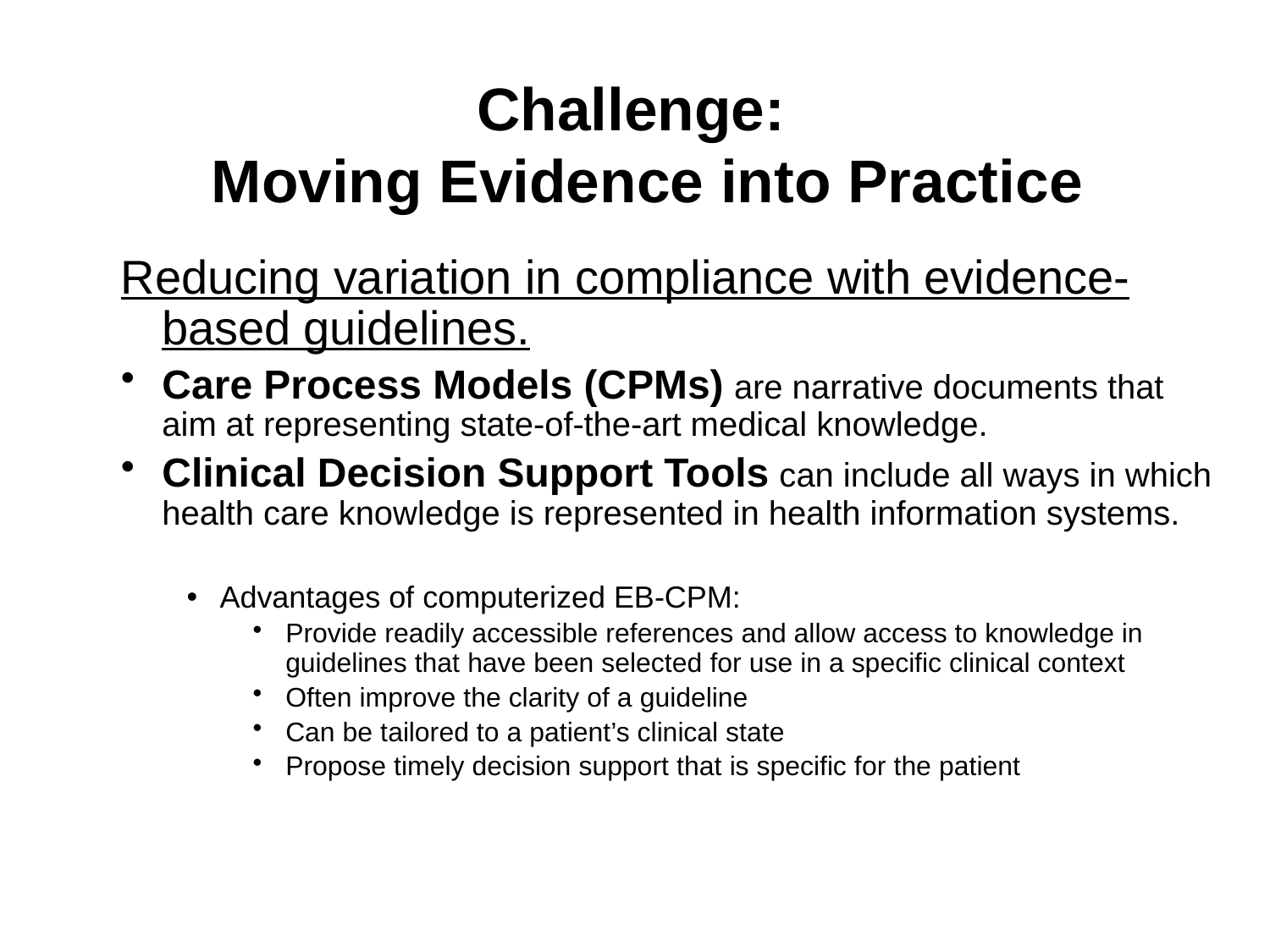

# Challenge: Moving Evidence into Practice
Reducing variation in compliance with evidence-based guidelines.
Care Process Models (CPMs) are narrative documents that aim at representing state-of-the-art medical knowledge.
Clinical Decision Support Tools can include all ways in which health care knowledge is represented in health information systems.

Advantages of computerized EB-CPM:
Provide readily accessible references and allow access to knowledge in guidelines that have been selected for use in a specific clinical context
Often improve the clarity of a guideline
Can be tailored to a patient’s clinical state
Propose timely decision support that is specific for the patient